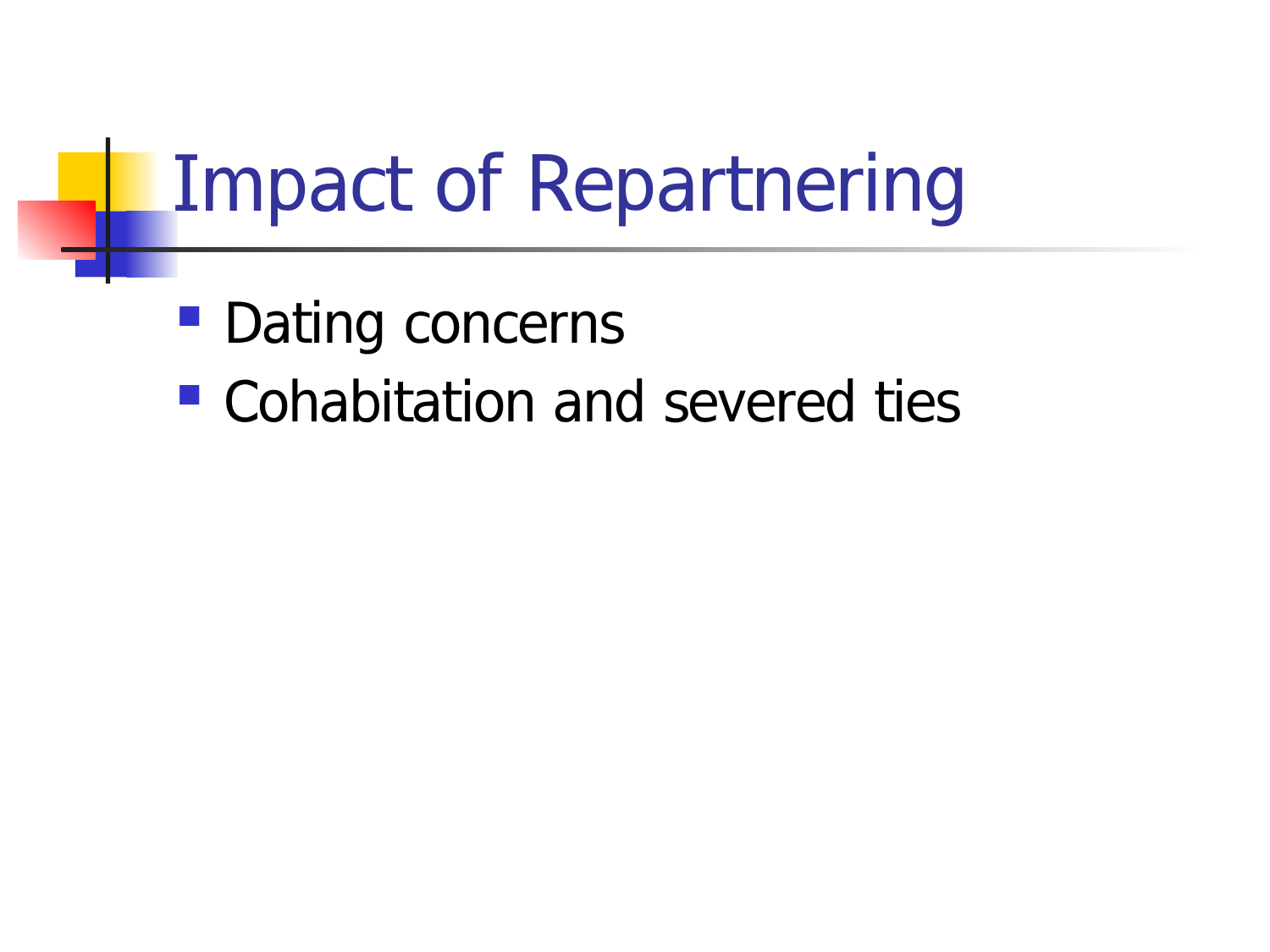

# Impact of Repartnering
Dating concerns
Cohabitation and severed ties